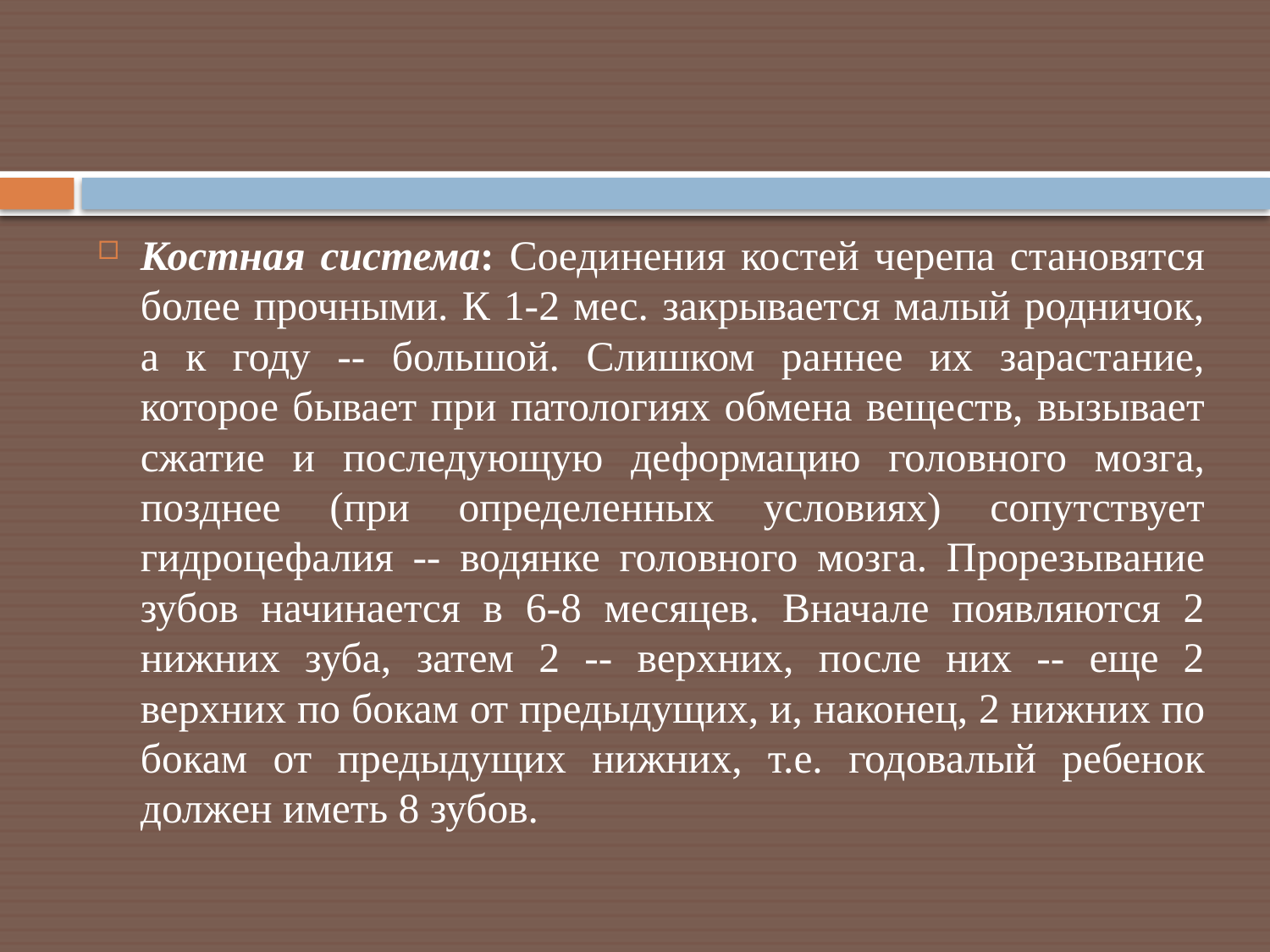

Костная система: Соединения костей черепа становятся более прочными. К 1-2 мес. закрывается малый родничок, а к году -- большой. Слишком раннее их зарастание, которое бывает при патологиях обмена веществ, вызывает сжатие и последующую деформацию головного мозга, позднее (при определенных условиях) сопутствует гидроцефалия -- водянке головного мозга. Прорезывание зубов начинается в 6-8 месяцев. Вначале появляются 2 нижних зуба, затем 2 -- верхних, после них -- еще 2 верхних по бокам от предыдущих, и, наконец, 2 нижних по бокам от предыдущих нижних, т.е. годовалый ребенок должен иметь 8 зубов.